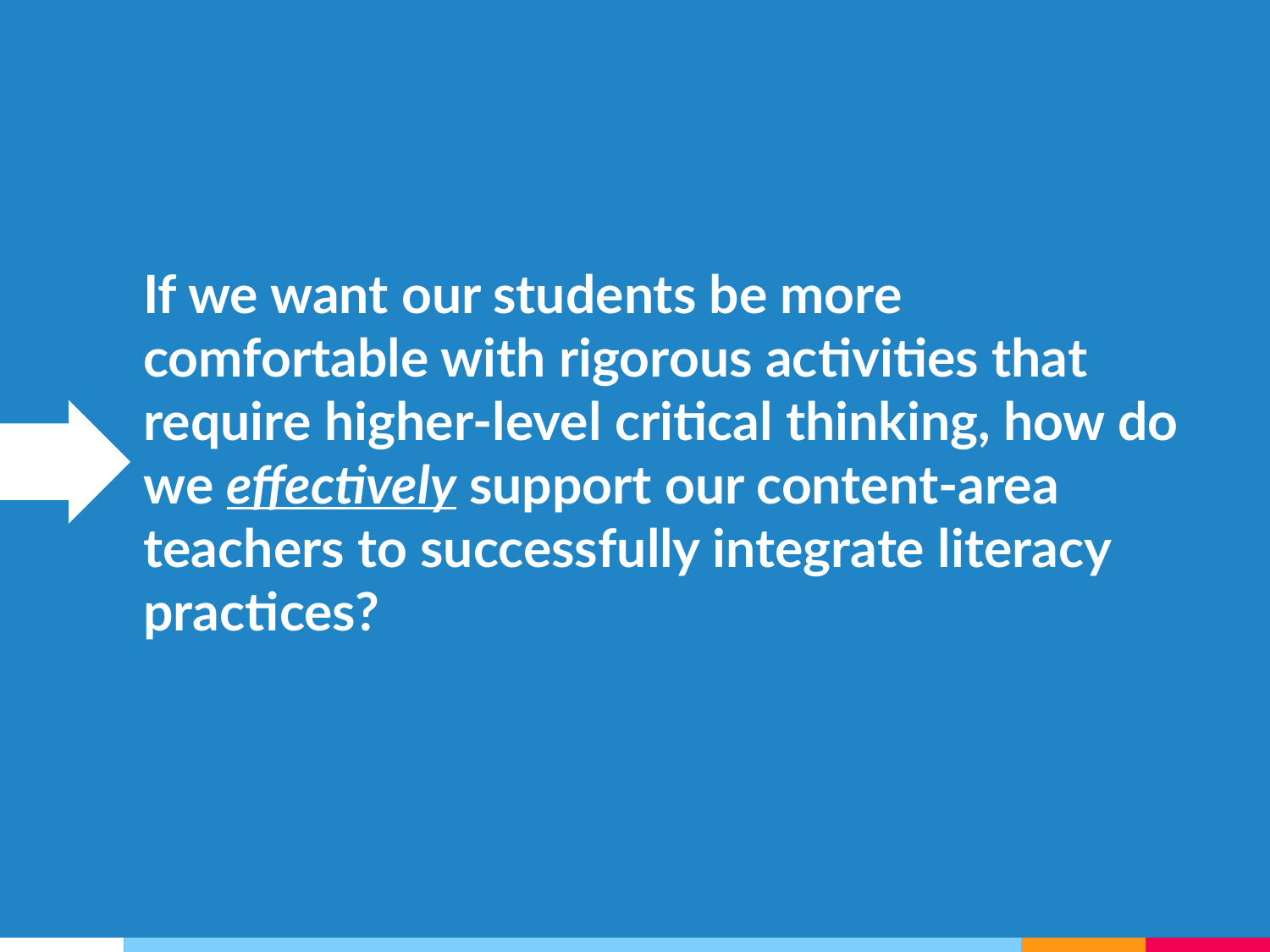

If we want our students be more comfortable with rigorous activities that require higher-level critical thinking, how do we effectively support our content-area teachers to successfully integrate literacy practices?